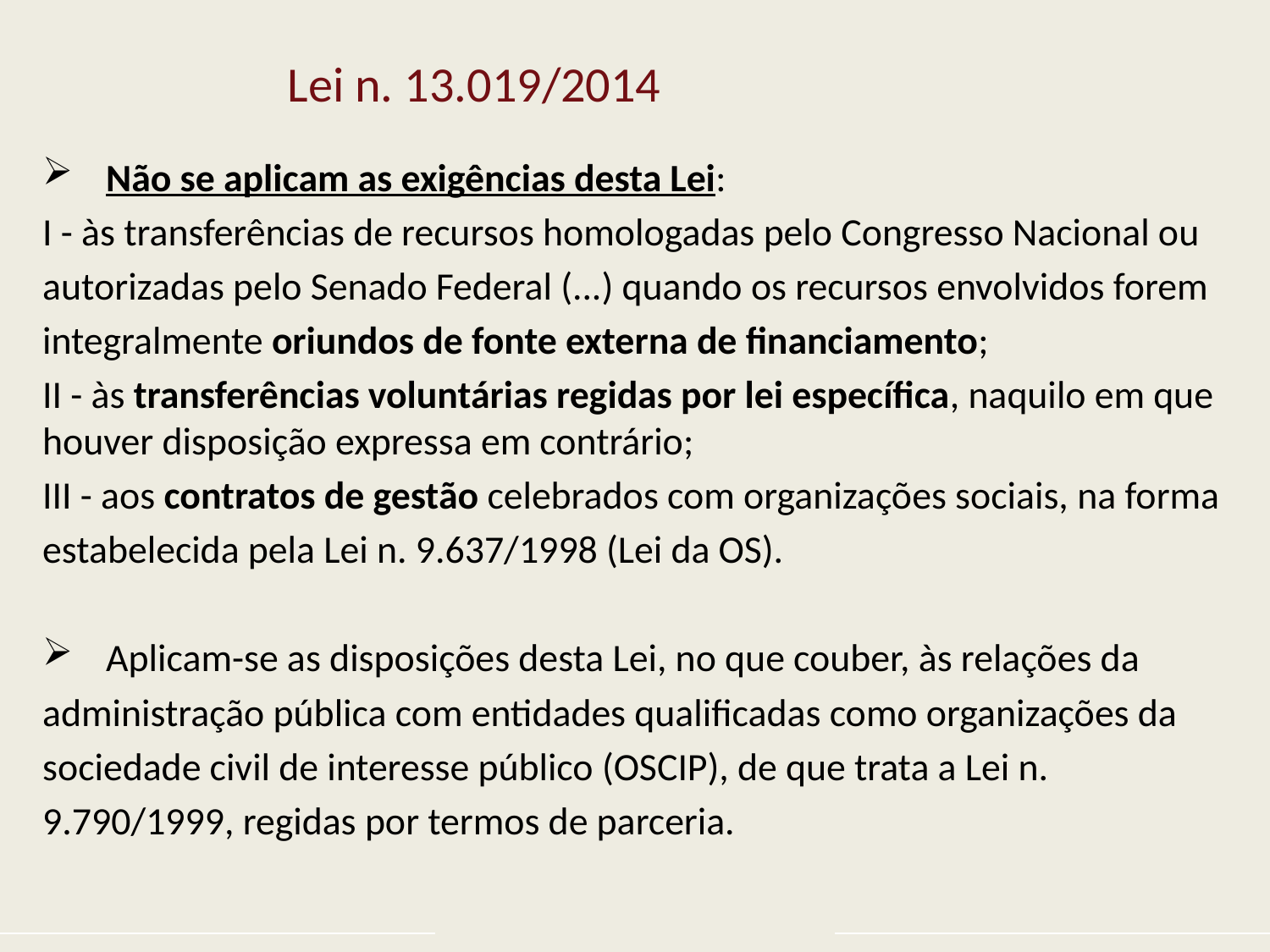

# Lei n. 13.019/2014
Não se aplicam as exigências desta Lei:
I - às transferências de recursos homologadas pelo Congresso Nacional ou
autorizadas pelo Senado Federal (...) quando os recursos envolvidos forem
integralmente oriundos de fonte externa de financiamento;
II - às transferências voluntárias regidas por lei específica, naquilo em que houver disposição expressa em contrário;
III - aos contratos de gestão celebrados com organizações sociais, na forma
estabelecida pela Lei n. 9.637/1998 (Lei da OS).

Aplicam-se as disposições desta Lei, no que couber, às relações da
administração pública com entidades qualificadas como organizações da
sociedade civil de interesse público (OSCIP), de que trata a Lei n.
9.790/1999, regidas por termos de parceria.